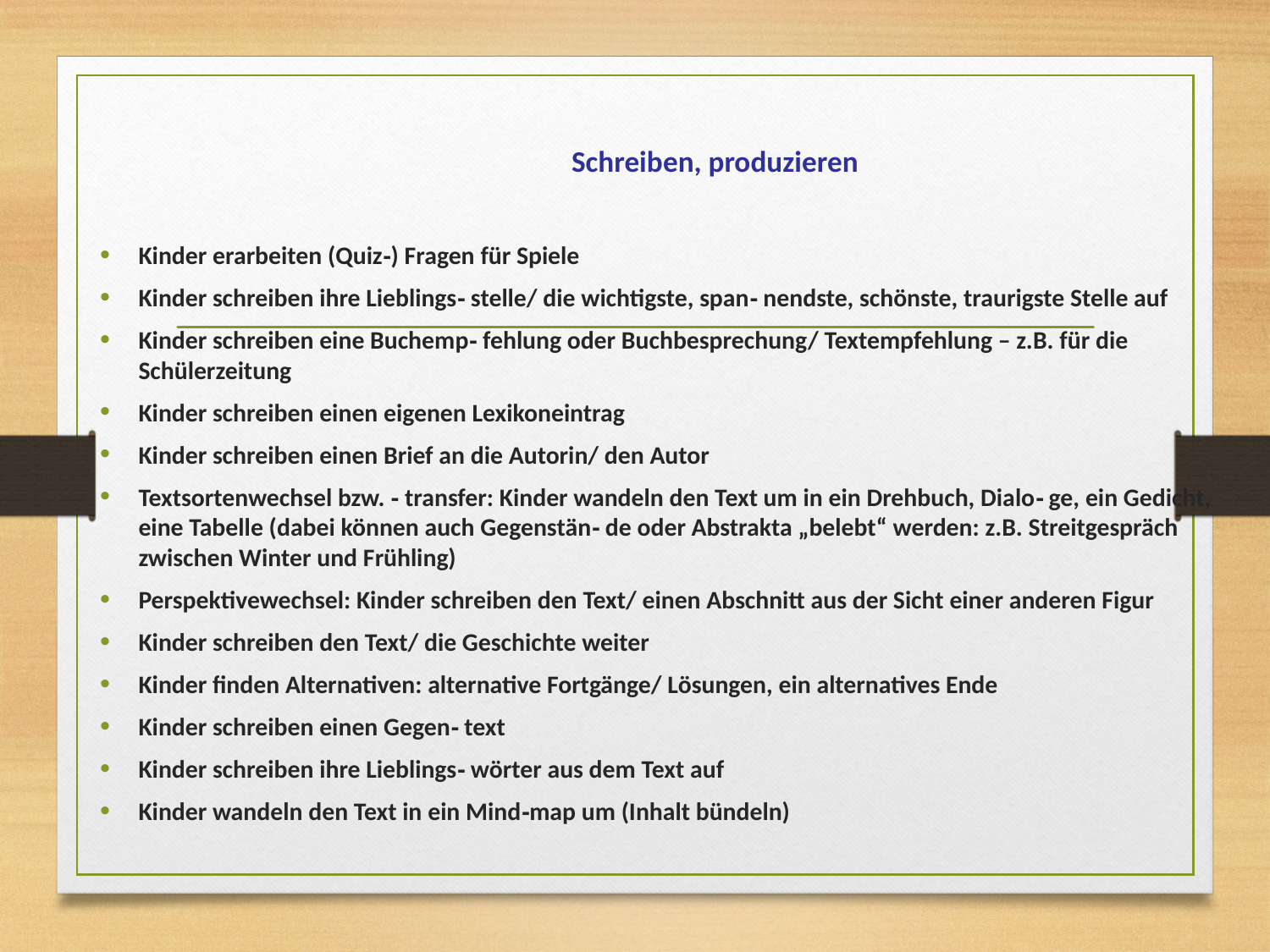

# Schreiben, produzieren
Kinder erarbeiten (Quiz‐) Fragen für Spiele
Kinder schreiben ihre Lieblings‐ stelle/ die wichtigste, span‐ nendste, schönste, traurigste Stelle auf
Kinder schreiben eine Buchemp‐ fehlung oder Buchbesprechung/ Textempfehlung – z.B. für die Schülerzeitung
Kinder schreiben einen eigenen Lexikoneintrag
Kinder schreiben einen Brief an die Autorin/ den Autor
Textsortenwechsel bzw. ‐ transfer: Kinder wandeln den Text um in ein Drehbuch, Dialo‐ ge, ein Gedicht, eine Tabelle (dabei können auch Gegenstän‐ de oder Abstrakta „belebt“ werden: z.B. Streitgespräch zwischen Winter und Frühling)
Perspektivewechsel: Kinder schreiben den Text/ einen Abschnitt aus der Sicht einer anderen Figur
Kinder schreiben den Text/ die Geschichte weiter
Kinder finden Alternativen: alternative Fortgänge/ Lösungen, ein alternatives Ende
Kinder schreiben einen Gegen‐ text
Kinder schreiben ihre Lieblings‐ wörter aus dem Text auf
Kinder wandeln den Text in ein Mind‐map um (Inhalt bündeln)